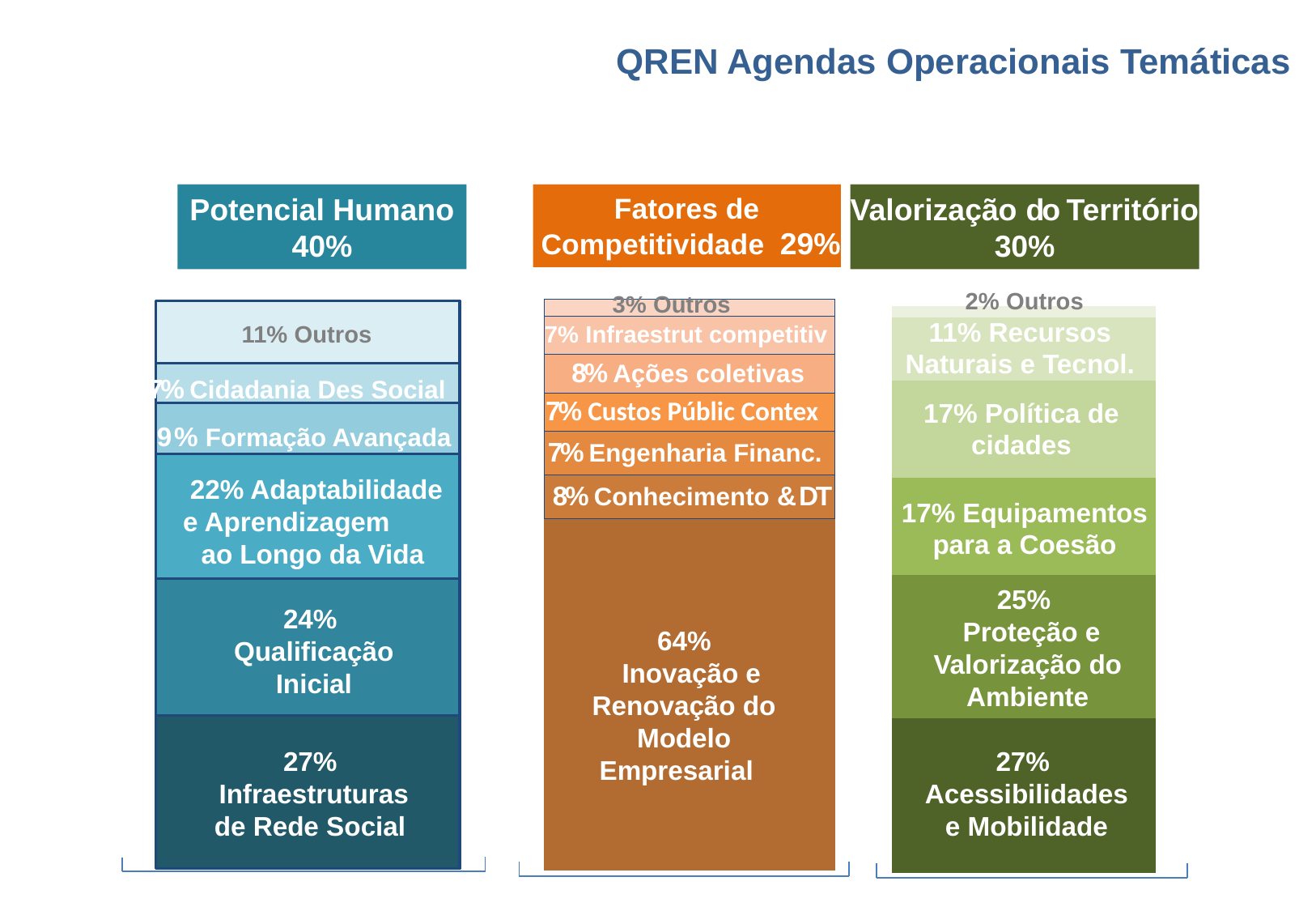

QREN Agendas Operacionais Temáticas

### Chart

| Category |  |  |  |  |  |  |
|---|---|---|---|---|---|---|

### Chart

| Category |  |  |  |  |  |  |
|---|---|---|---|---|---|---|
Potencial Humano
40%
Fatores de
 Competitividade  29%
Valorização do Território
30%

### Chart

| Category |  |  |  |  |  |  |  |
|---|---|---|---|---|---|---|---|
2% Outros
3% Outros
11% Recursos Naturais e Tecnol.
11% Outros
7% Infraestrut competitiv
8% Ações coletivas
7% Cidadania Des Social
7% Custos Públic Contex
17% Política de cidades
9 % Formação Avançada
7% Engenharia Financ.
22% Adaptabilidade e Aprendizagem         ao Longo da Vida
8% Conhecimento & DT
17% Equipamentos para a Coesão
25%
 Proteção e Valorização do Ambiente
24%  Qualificação Inicial
64%
  Inovação e Renovação do Modelo Empresarial
27%  Infraestruturas de Rede Social
27%  Acessibilidades e Mobilidade